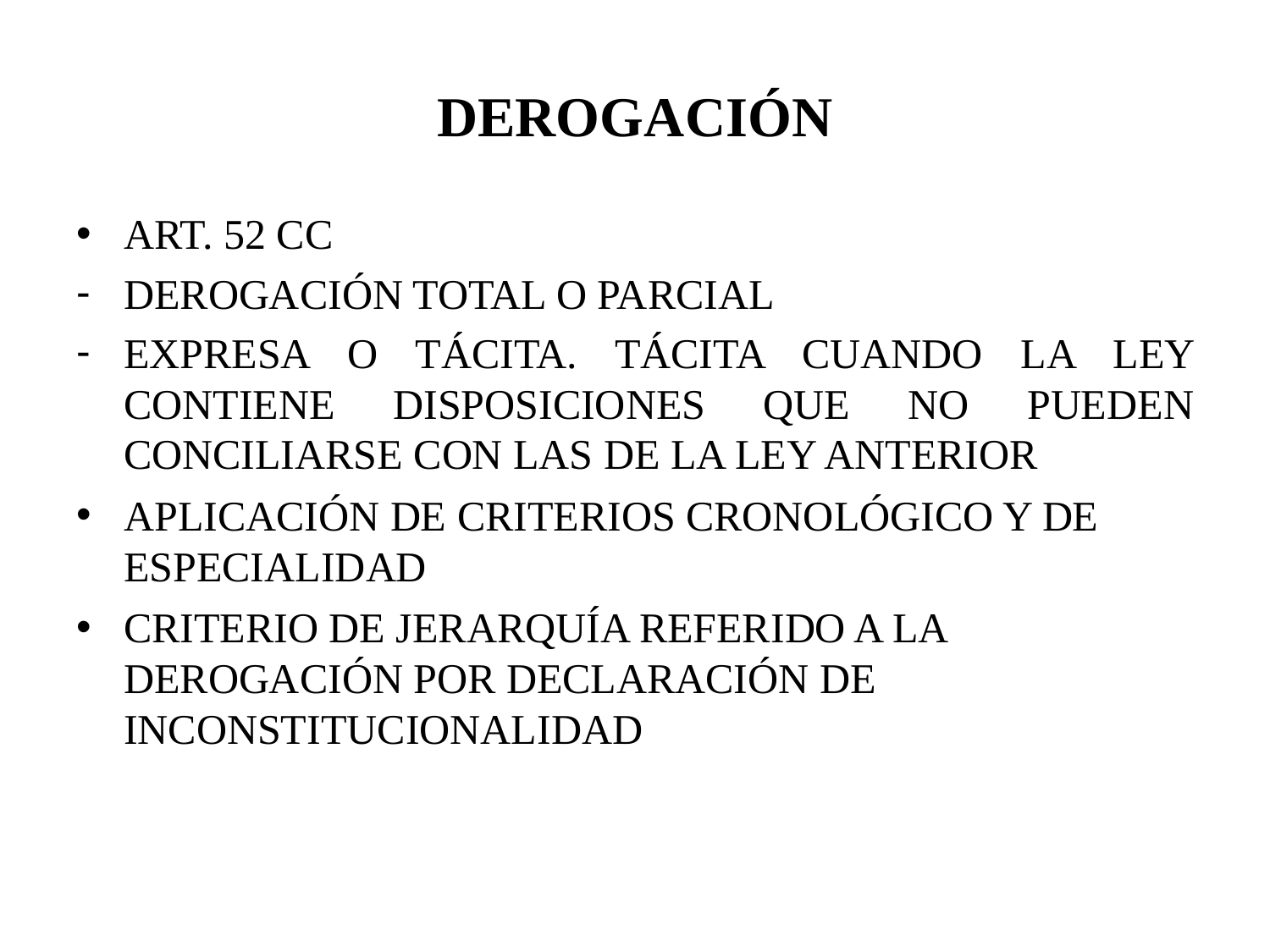

# DEROGACIÓN
ART. 52 CC
DEROGACIÓN TOTAL O PARCIAL
EXPRESA O TÁCITA. TÁCITA CUANDO LA LEY CONTIENE DISPOSICIONES QUE NO PUEDEN CONCILIARSE CON LAS DE LA LEY ANTERIOR
APLICACIÓN DE CRITERIOS CRONOLÓGICO Y DE ESPECIALIDAD
CRITERIO DE JERARQUÍA REFERIDO A LA DEROGACIÓN POR DECLARACIÓN DE INCONSTITUCIONALIDAD